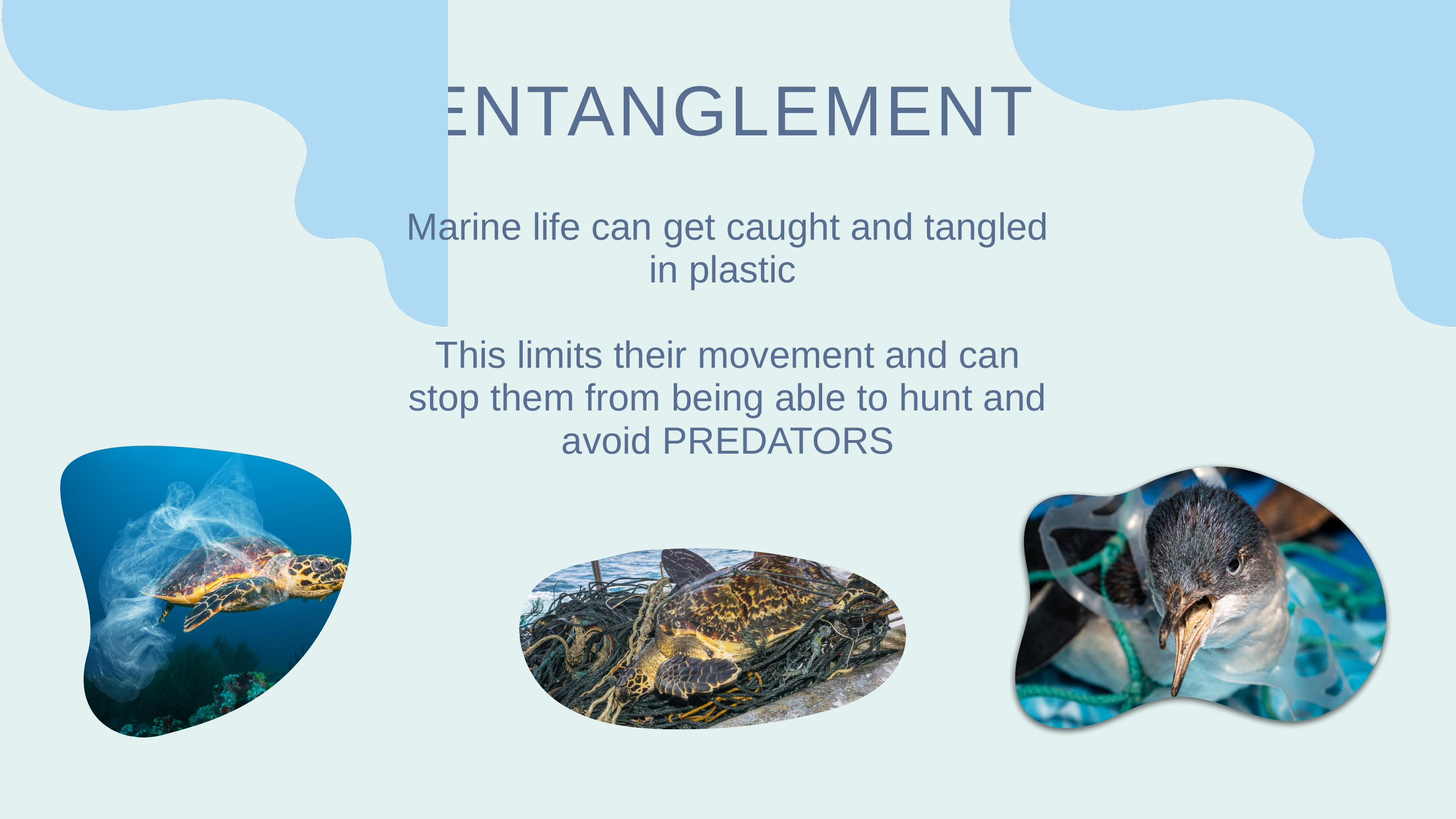

ENTANGLEMENT
Marine life can get caught and tangled in plastic

This limits their movement and can stop them from being able to hunt and avoid PREDATORS